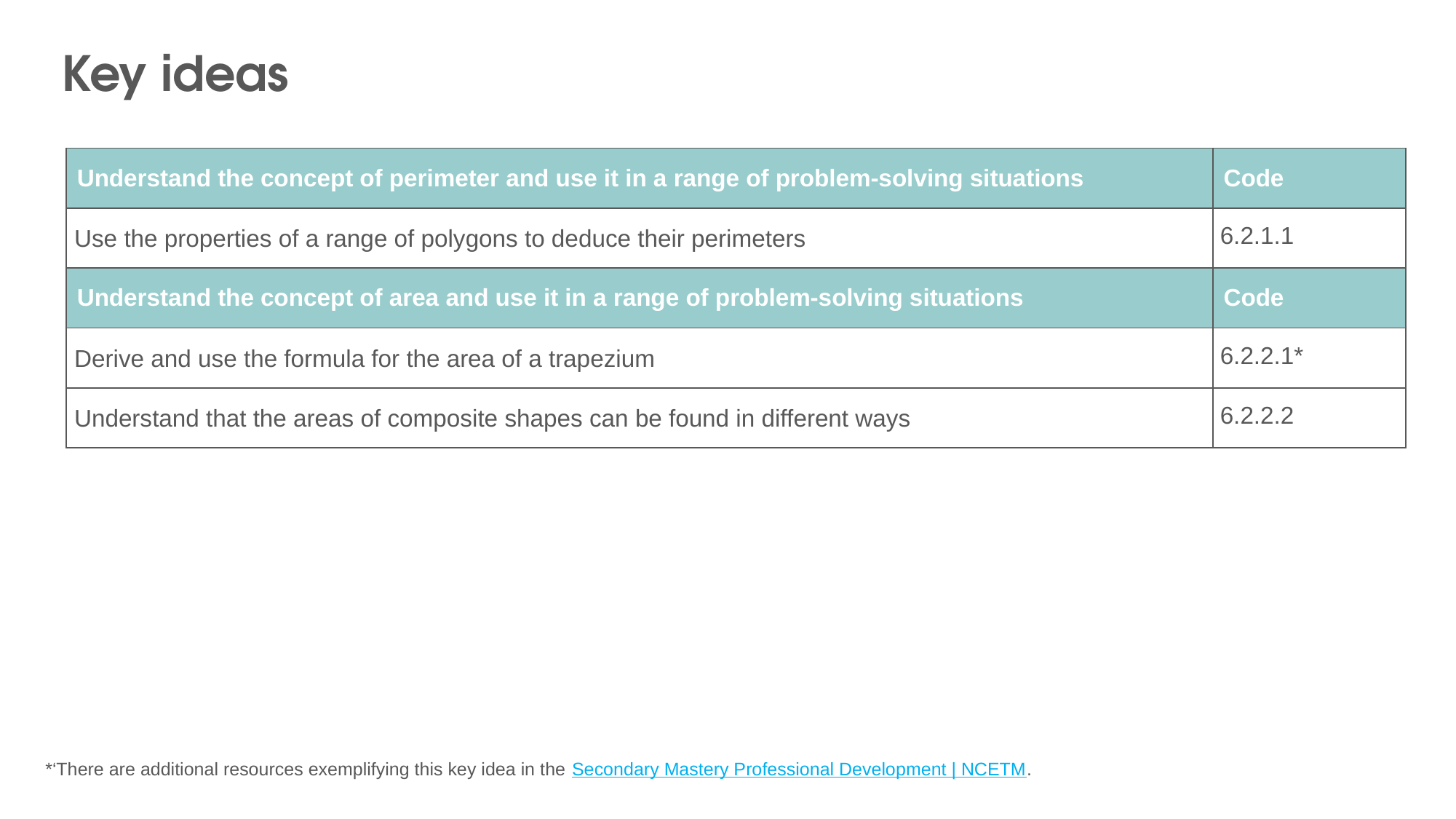

Key ideas
| Understand the concept of perimeter and use it in a range of problem-solving situations | Code |
| --- | --- |
| Use the properties of a range of polygons to deduce their perimeters | 6.2.1.1 |
| Understand the concept of area and use it in a range of problem-solving situations | Code |
| Derive and use the formula for the area of a trapezium | 6.2.2.1\* |
| Understand that the areas of composite shapes can be found in different ways | 6.2.2.2 |
*‘There are additional resources exemplifying this key idea in the Secondary Mastery Professional Development | NCETM.